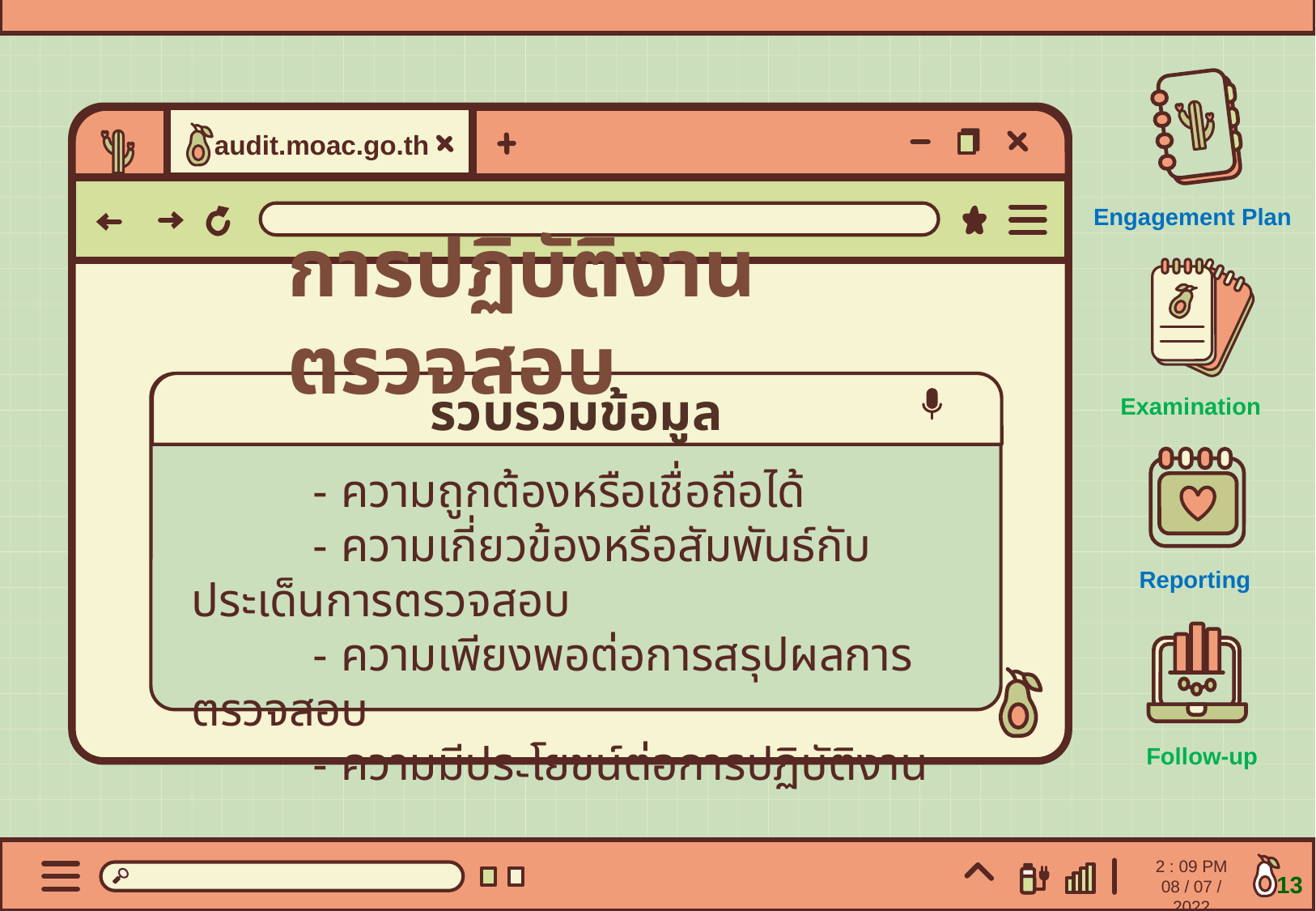

Engagement Plan

Examination

Reporting

Follow-up
audit.moac.go.th
การปฏิบัติงานตรวจสอบ

	- ความถูกต้องหรือเชื่อถือได้
	- ความเกี่ยวข้องหรือสัมพันธ์กับประเด็นการตรวจสอบ
	- ความเพียงพอต่อการสรุปผลการตรวจสอบ
	- ความมีประโยชน์ต่อการปฏิบัติงาน
รวบรวมข้อมูล
2 : 09 PM
08 / 07 / 2022
13